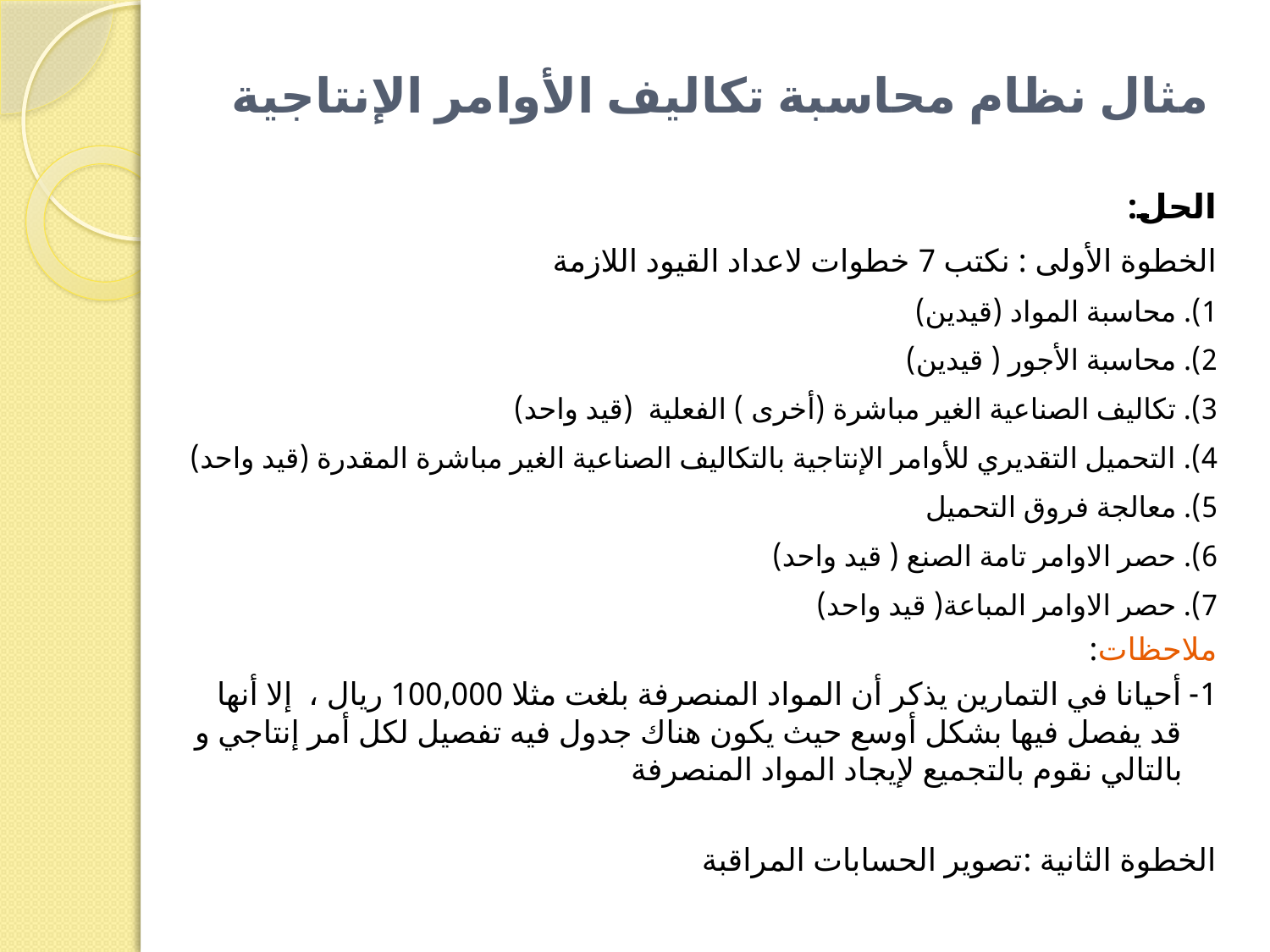

# مثال نظام محاسبة تكاليف الأوامر الإنتاجية
الحل:
الخطوة الأولى : نكتب 7 خطوات لاعداد القيود اللازمة
1). محاسبة المواد (قيدين)
2). محاسبة الأجور ( قيدين)
3). تكاليف الصناعية الغير مباشرة (أخرى ) الفعلية  (قيد واحد)
4). التحميل التقديري للأوامر الإنتاجية بالتكاليف الصناعية الغير مباشرة المقدرة (قيد واحد)
5). معالجة فروق التحميل
6). حصر الاوامر تامة الصنع ( قيد واحد)
7). حصر الاوامر المباعة( قيد واحد)
ملاحظات:
1- أحيانا في التمارين يذكر أن المواد المنصرفة بلغت مثلا 100,000 ريال ،  إلا أنها قد يفصل فيها بشكل أوسع حيث يكون هناك جدول فيه تفصيل لكل أمر إنتاجي و بالتالي نقوم بالتجميع لإيجاد المواد المنصرفة

الخطوة الثانية :تصوير الحسابات المراقبة